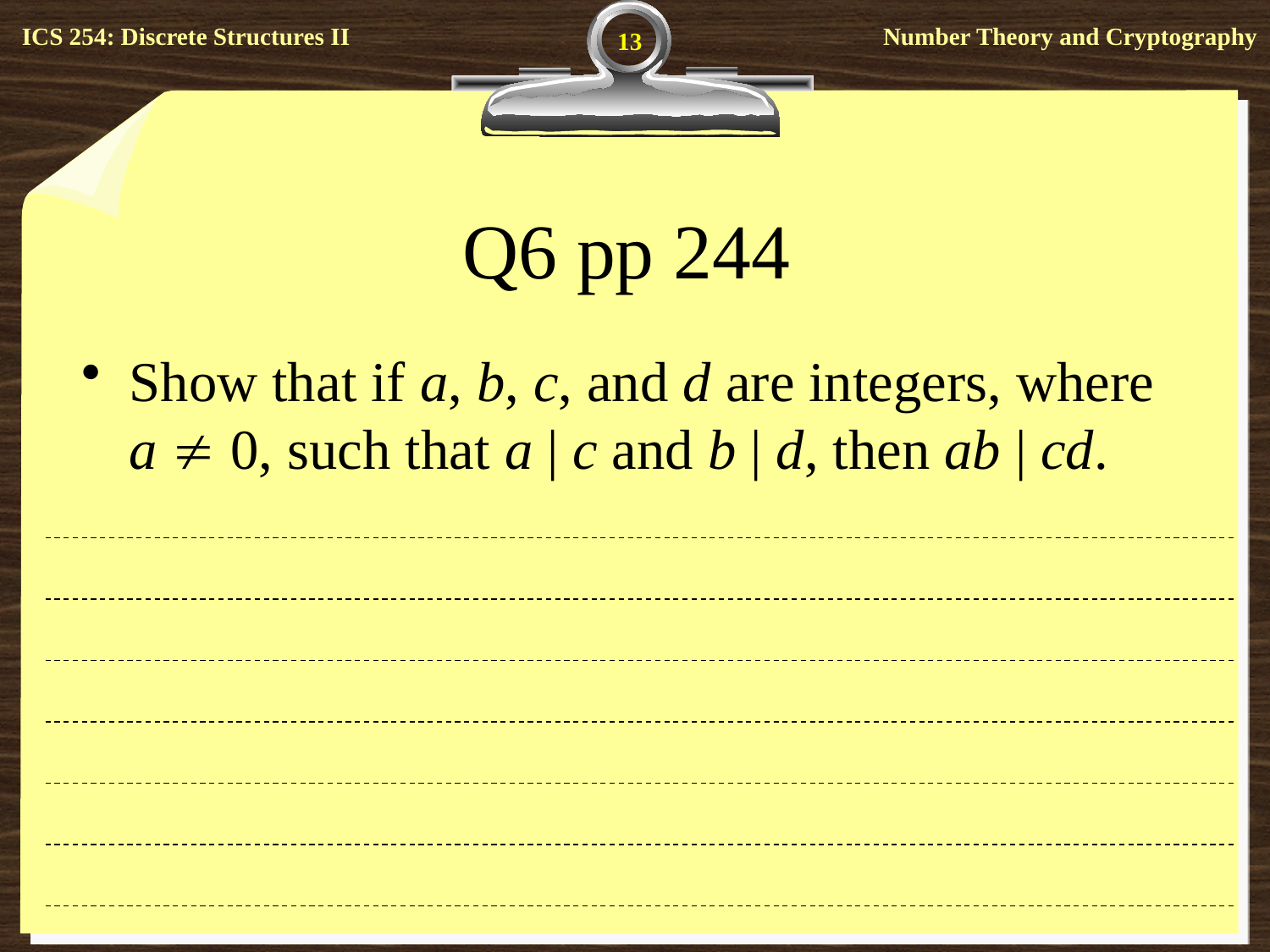

13
# Q6 pp 244
Show that if a, b, c, and d are integers, where a ≠ 0, such that a | c and b | d, then ab | cd.